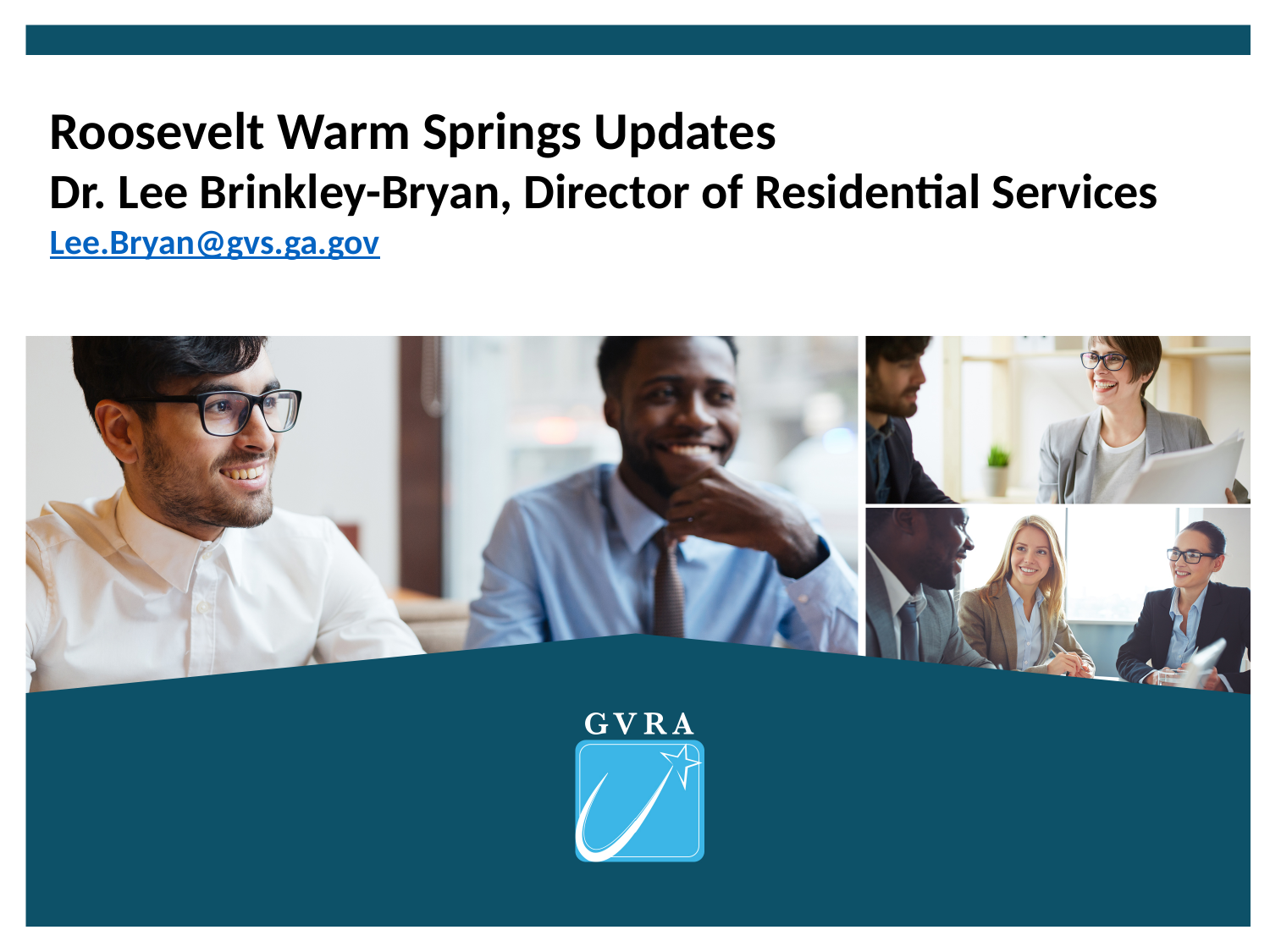

Roosevelt Warm Springs Updates
Dr. Lee Brinkley-Bryan, Director of Residential Services
Lee.Bryan@gvs.ga.gov